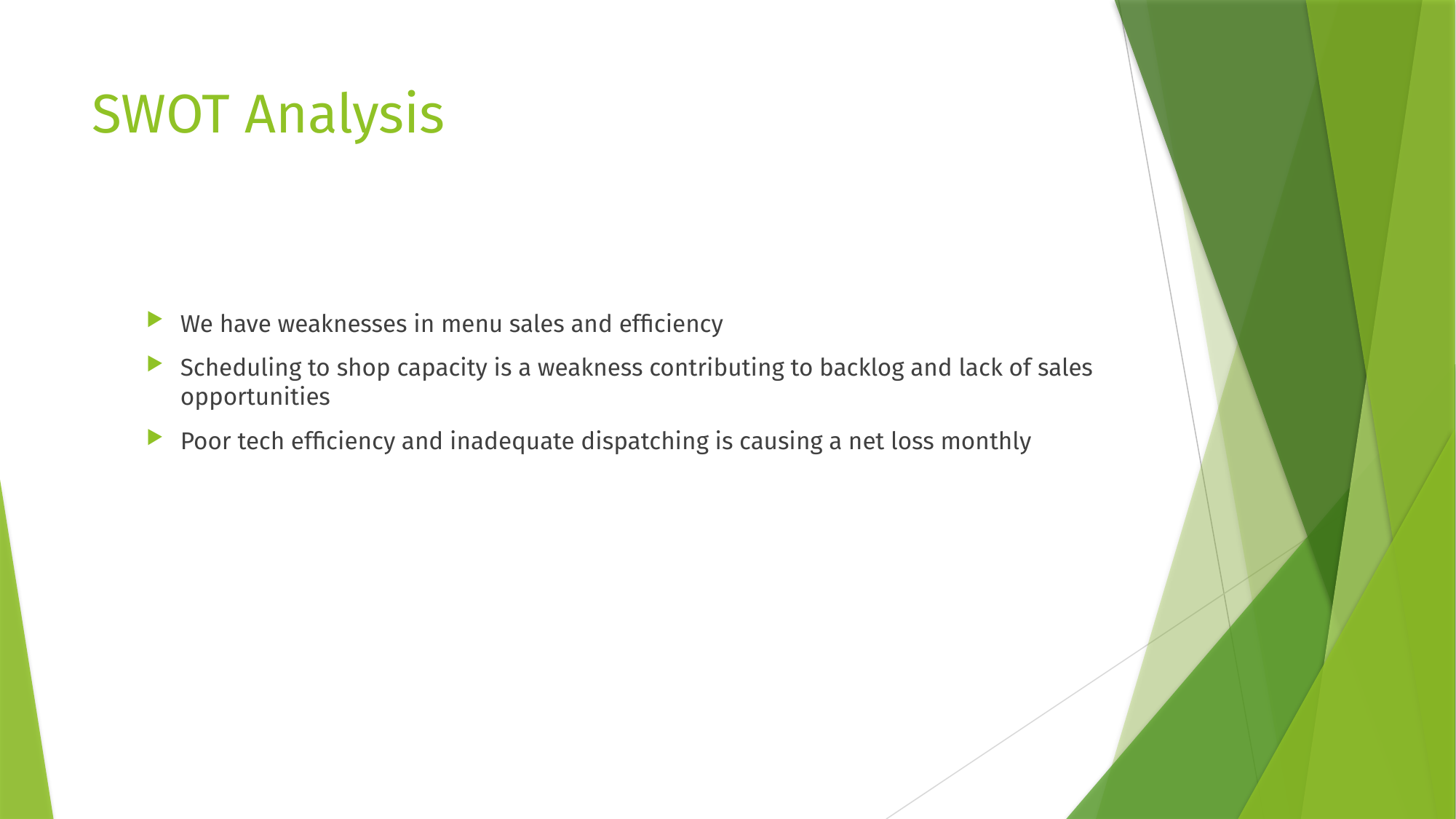

# SWOT Analysis

We have weaknesses in menu sales and efficiency
Scheduling to shop capacity is a weakness contributing to backlog and lack of sales opportunities
Poor tech efficiency and inadequate dispatching is causing a net loss monthly